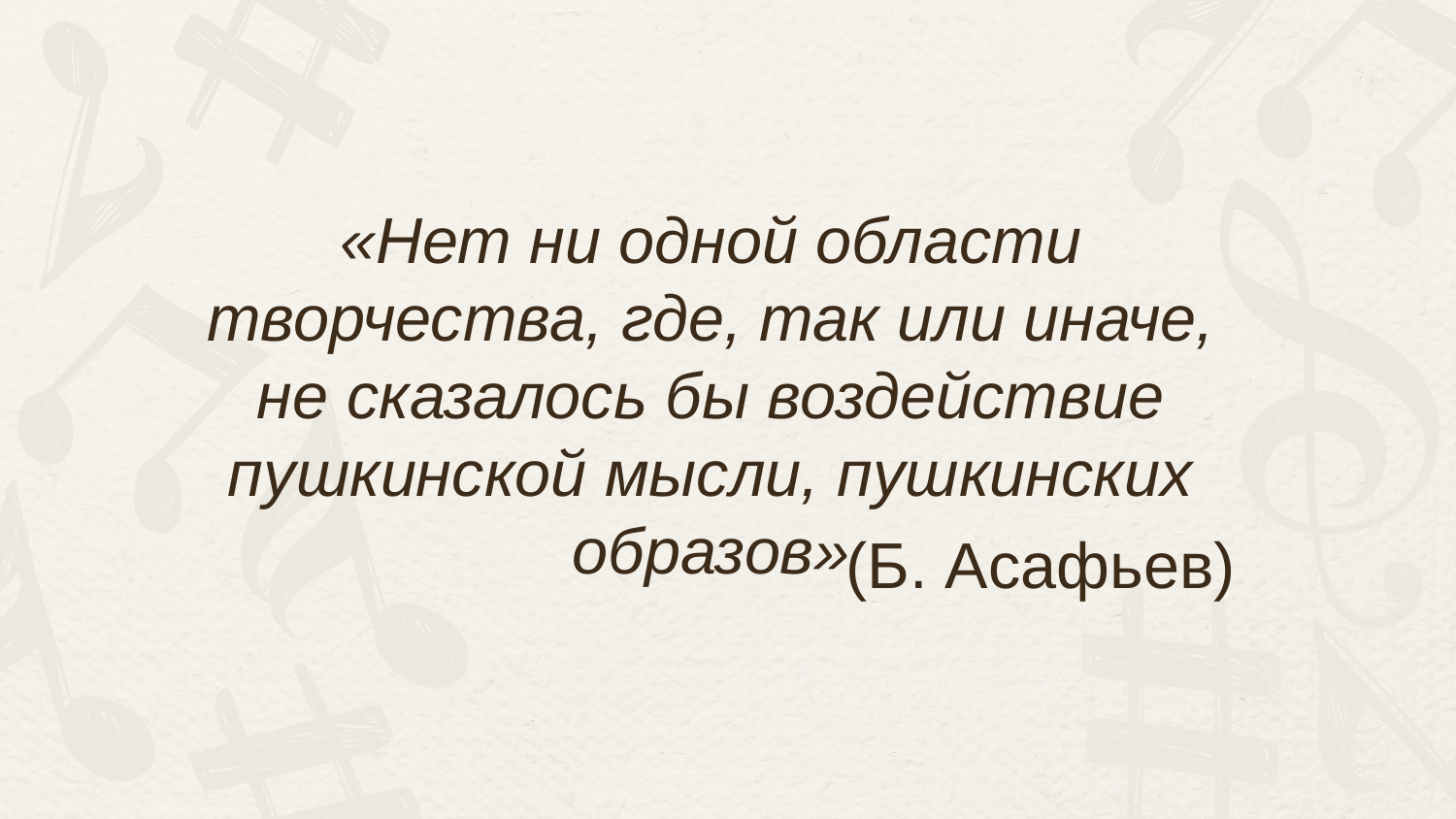

# «Нет ни одной области творчества, где, так или иначе, не сказалось бы воздействие пушкинской мысли, пушкинских образов»
(Б. Асафьев)